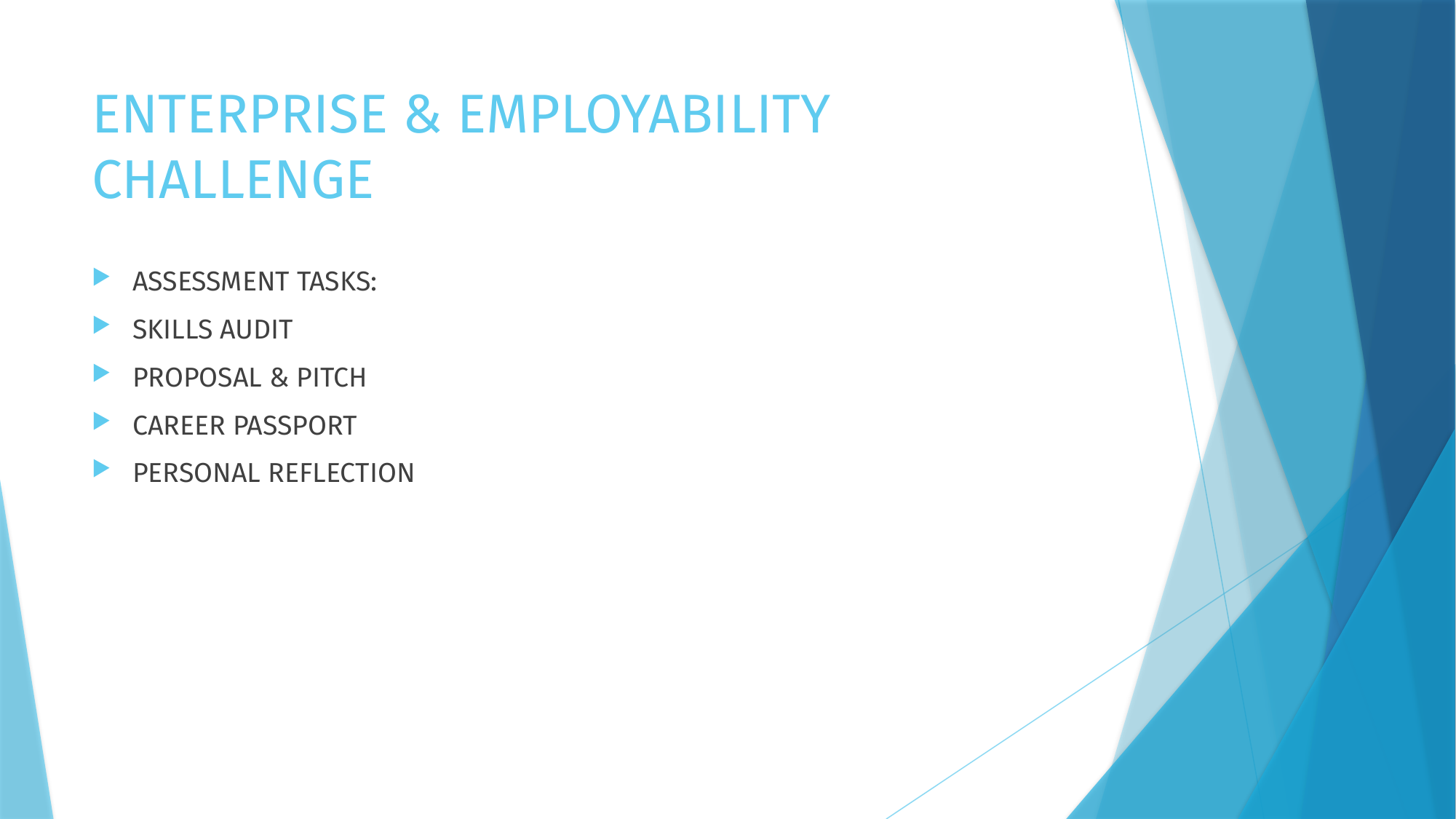

# ENTERPRISE & EMPLOYABILITY CHALLENGE
ASSESSMENT TASKS:
SKILLS AUDIT
PROPOSAL & PITCH
CAREER PASSPORT
PERSONAL REFLECTION